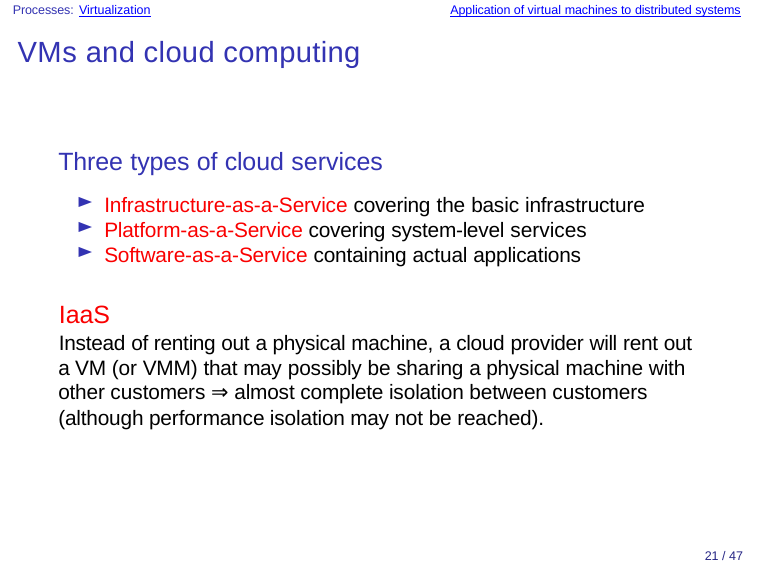

Processes: Virtualization
Application of virtual machines to distributed systems
VMs and cloud computing
Three types of cloud services
Infrastructure-as-a-Service covering the basic infrastructure
Platform-as-a-Service covering system-level services
Software-as-a-Service containing actual applications

IaaS
Instead of renting out a physical machine, a cloud provider will rent out  a VM (or VMM) that may possibly be sharing a physical machine with  other customers ⇒ almost complete isolation between customers  (although performance isolation may not be reached).
21 / 47